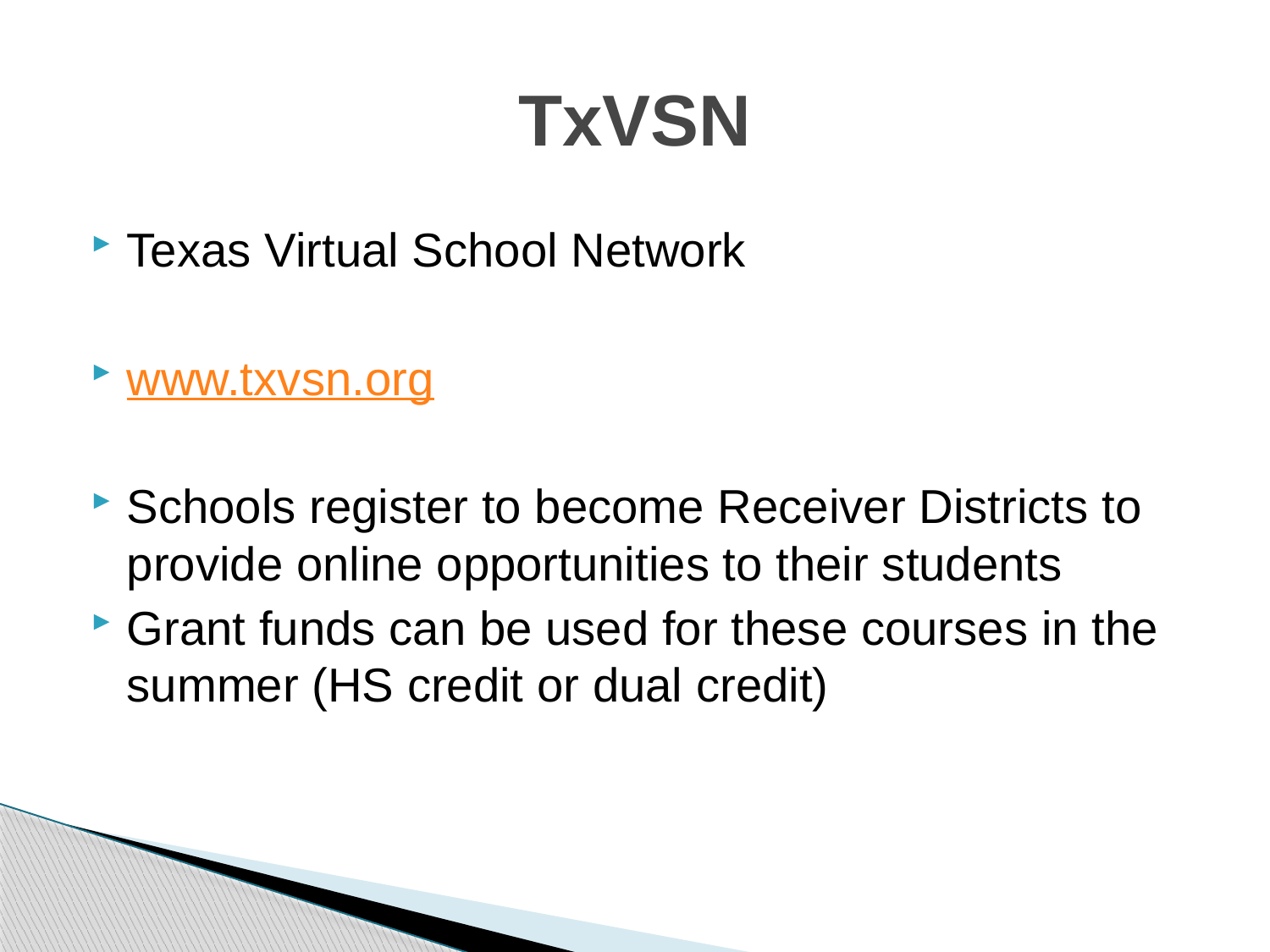

# TxVSN
Texas Virtual School Network

www.txvsn.org

Schools register to become Receiver Districts to provide online opportunities to their students
Grant funds can be used for these courses in the summer (HS credit or dual credit)